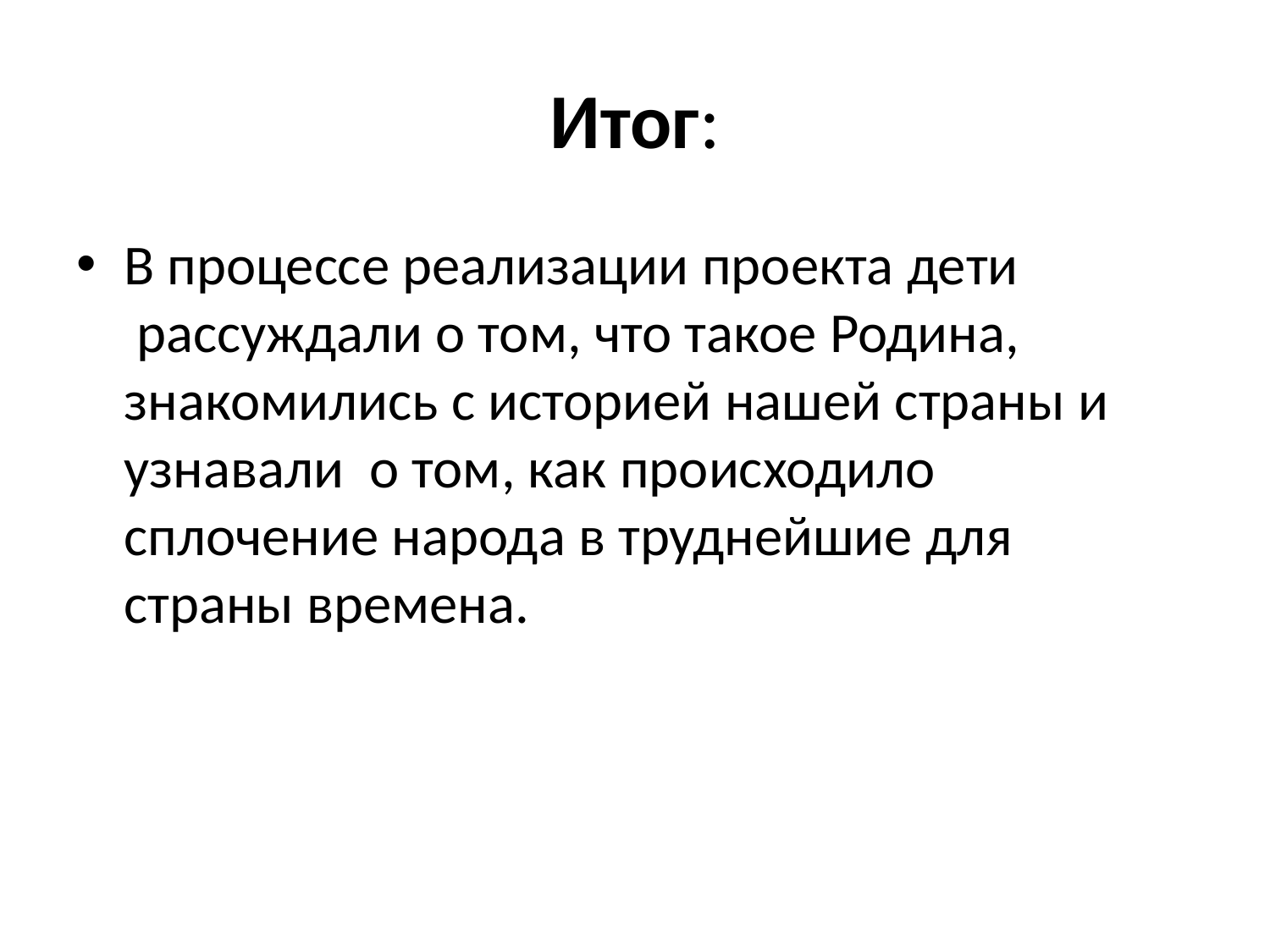

# Итог:
В процессе реализации проекта дети  рассуждали о том, что такое Родина, знакомились с историей нашей страны и узнавали  о том, как происходило сплочение народа в труднейшие для страны времена.